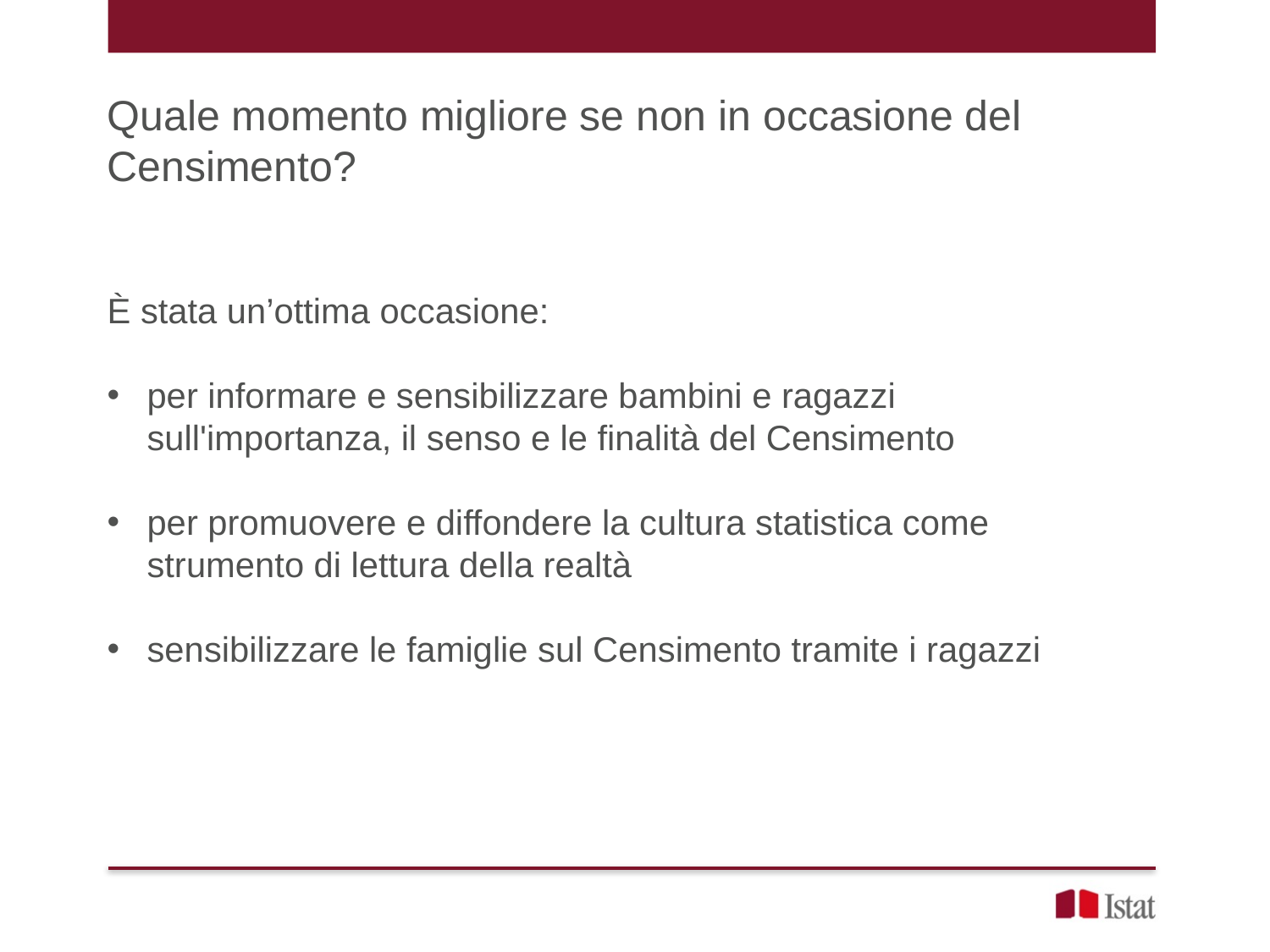

Quale momento migliore se non in occasione del Censimento?
È stata un’ottima occasione:

per informare e sensibilizzare bambini e ragazzi sull'importanza, il senso e le finalità del Censimento

per promuovere e diffondere la cultura statistica come strumento di lettura della realtà

sensibilizzare le famiglie sul Censimento tramite i ragazzi